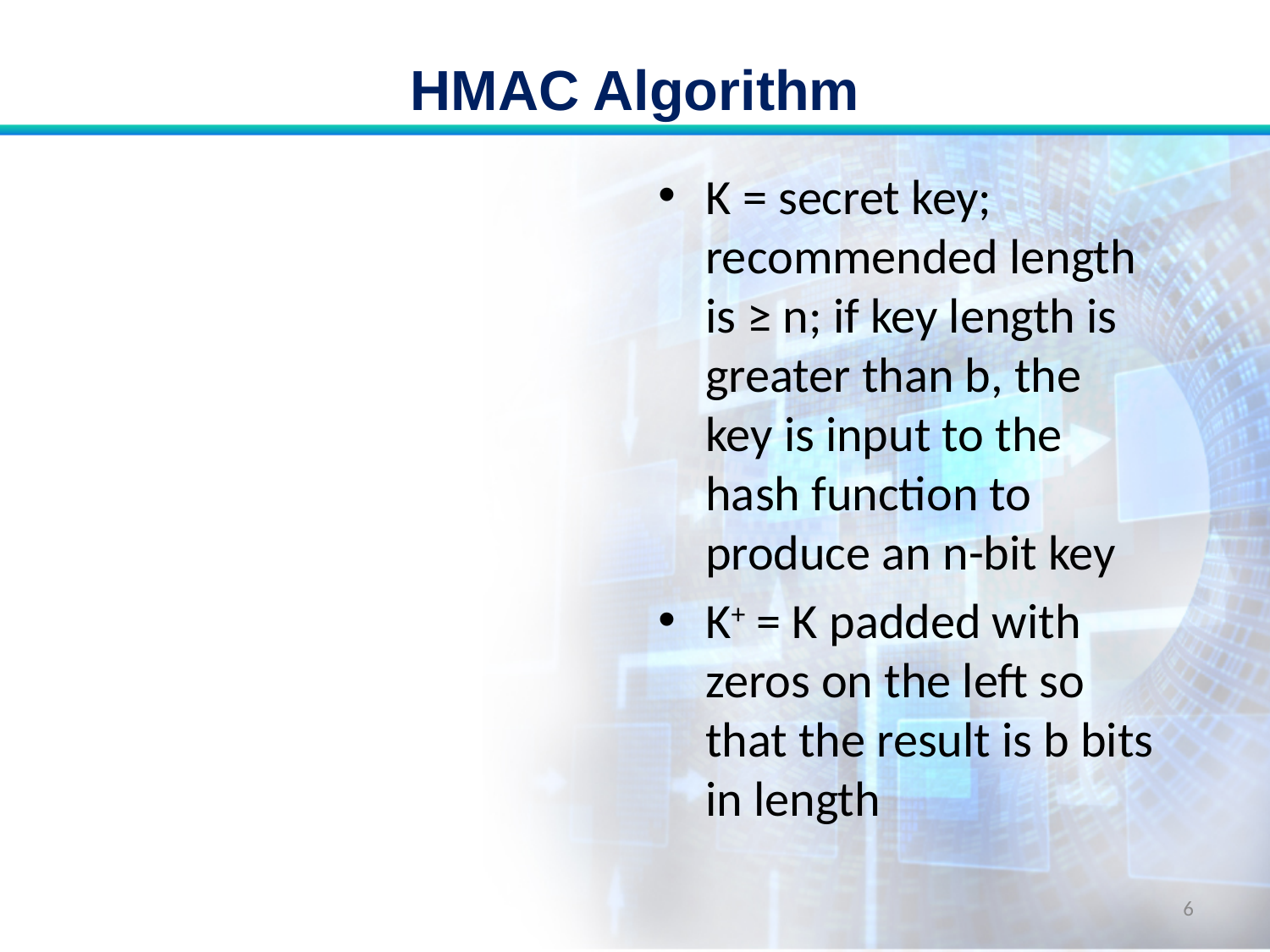

# HMAC Algorithm
K = secret key; recommended length is ≥ n; if key length is greater than b, the key is input to the hash function to produce an n-bit key
K+ = K padded with zeros on the left so that the result is b bits in length
6